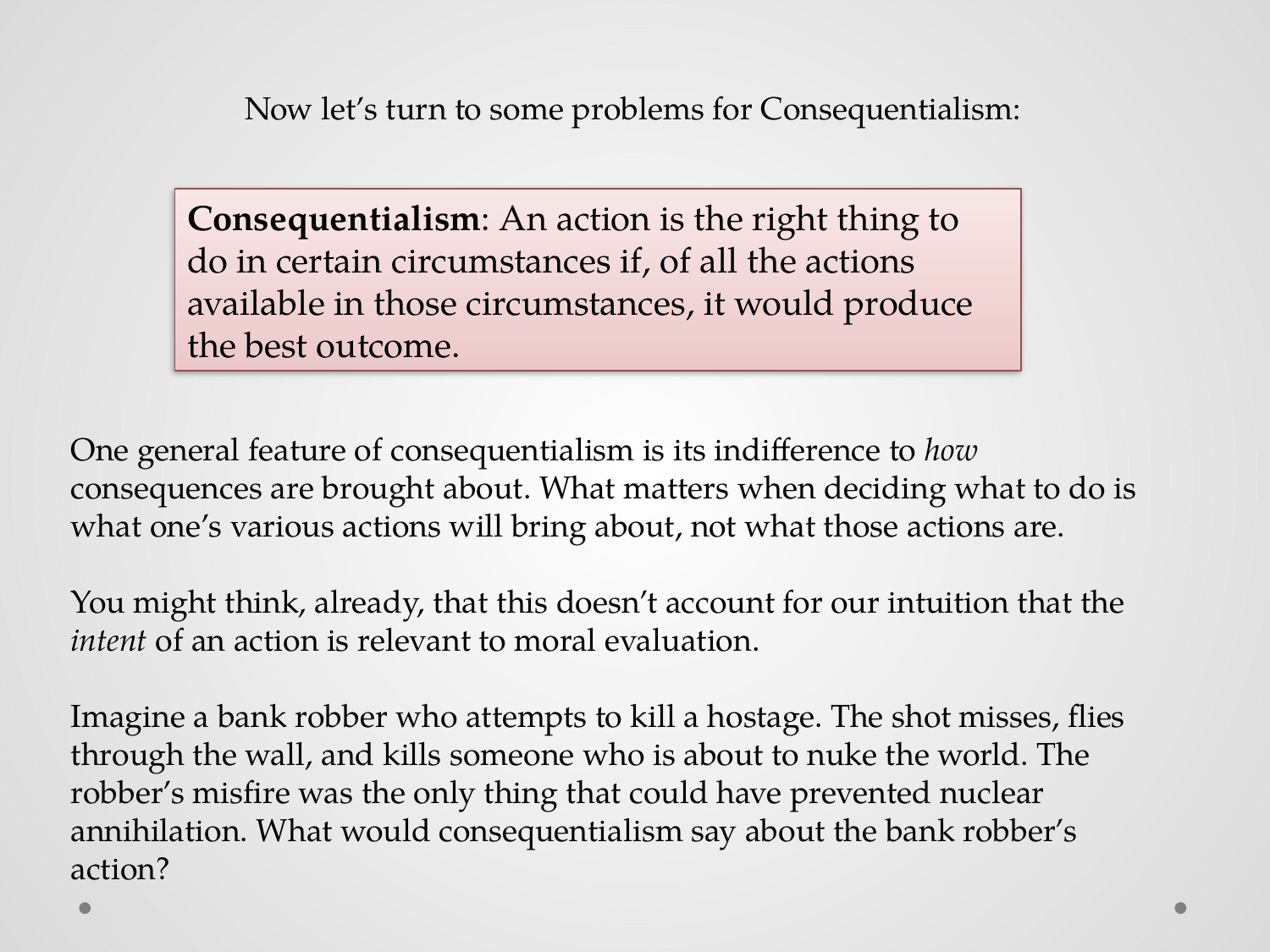

Now let’s turn to some problems for Consequentialism:
Consequentialism: An action is the right thing to do in certain circumstances if, of all the actions available in those circumstances, it would produce the best outcome.
One general feature of consequentialism is its indifference to how consequences are brought about. What matters when deciding what to do is what one’s various actions will bring about, not what those actions are.

You might think, already, that this doesn’t account for our intuition that the intent of an action is relevant to moral evaluation.

Imagine a bank robber who attempts to kill a hostage. The shot misses, flies through the wall, and kills someone who is about to nuke the world. The robber’s misfire was the only thing that could have prevented nuclear annihilation. What would consequentialism say about the bank robber’s action?